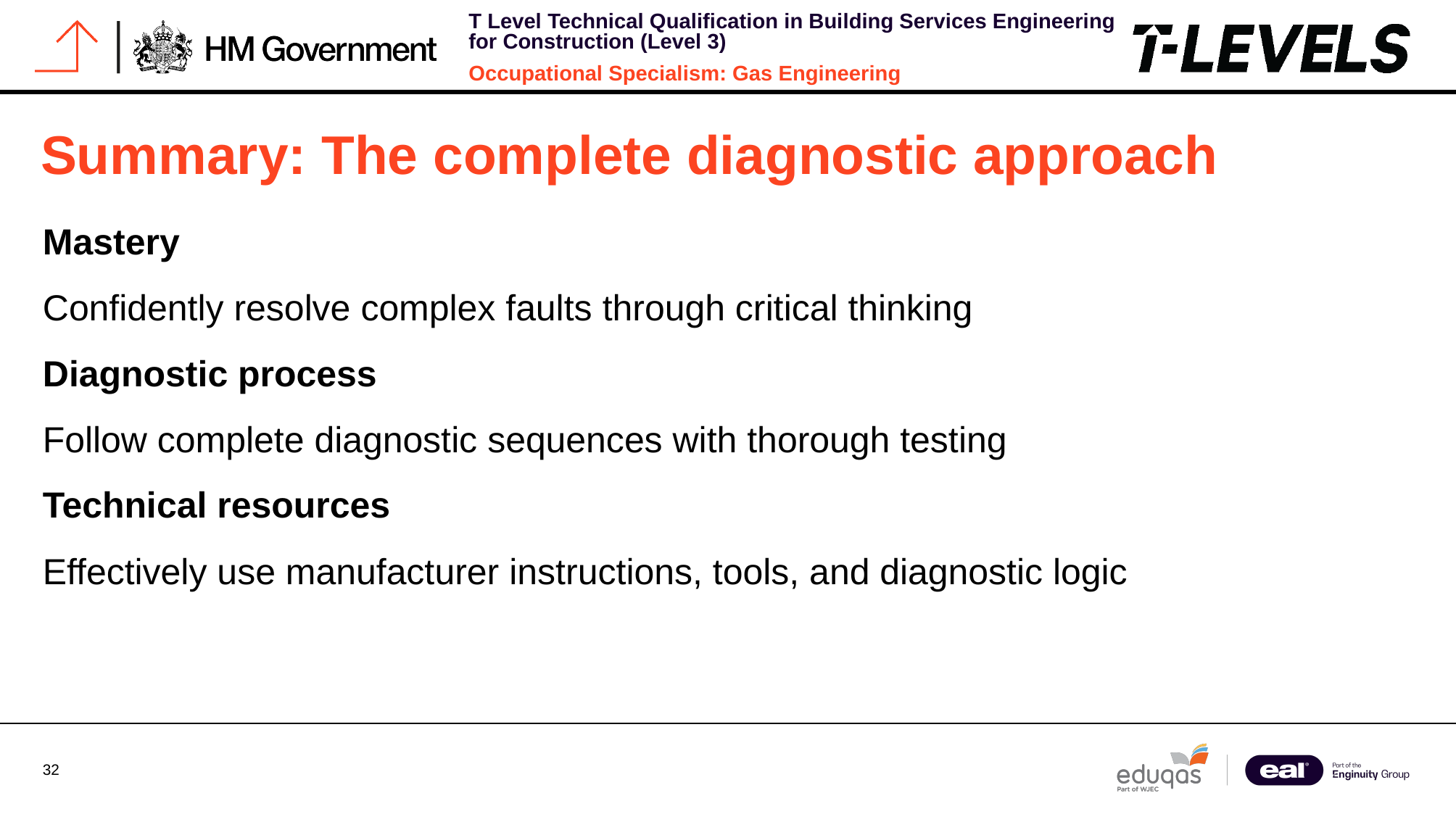

# Summary: The complete diagnostic approach
Mastery
Confidently resolve complex faults through critical thinking
Diagnostic process
Follow complete diagnostic sequences with thorough testing
Technical resources
Effectively use manufacturer instructions, tools, and diagnostic logic